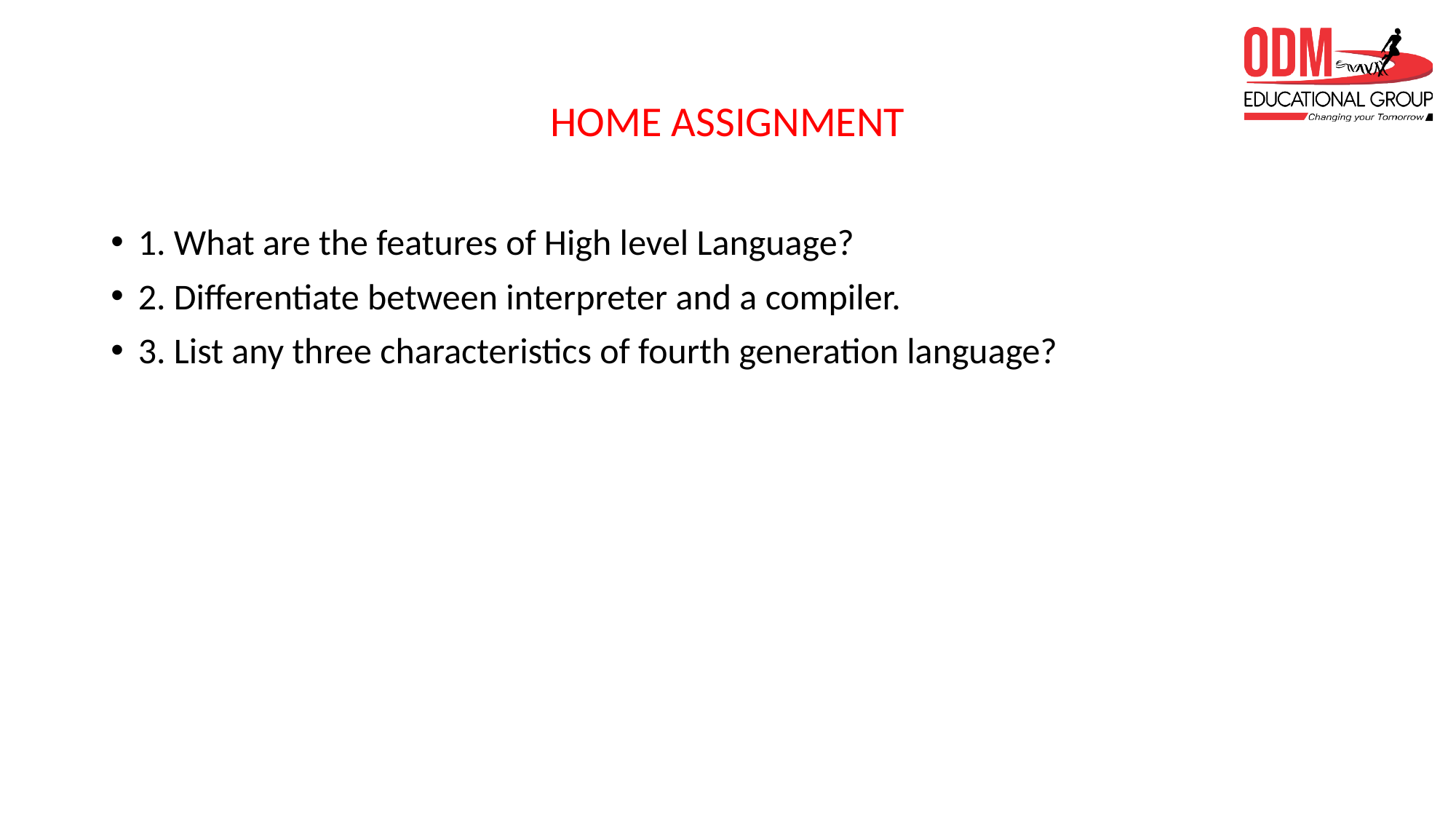

# HOME ASSIGNMENT
1. What are the features of High level Language?
2. Differentiate between interpreter and a compiler.
3. List any three characteristics of fourth generation language?